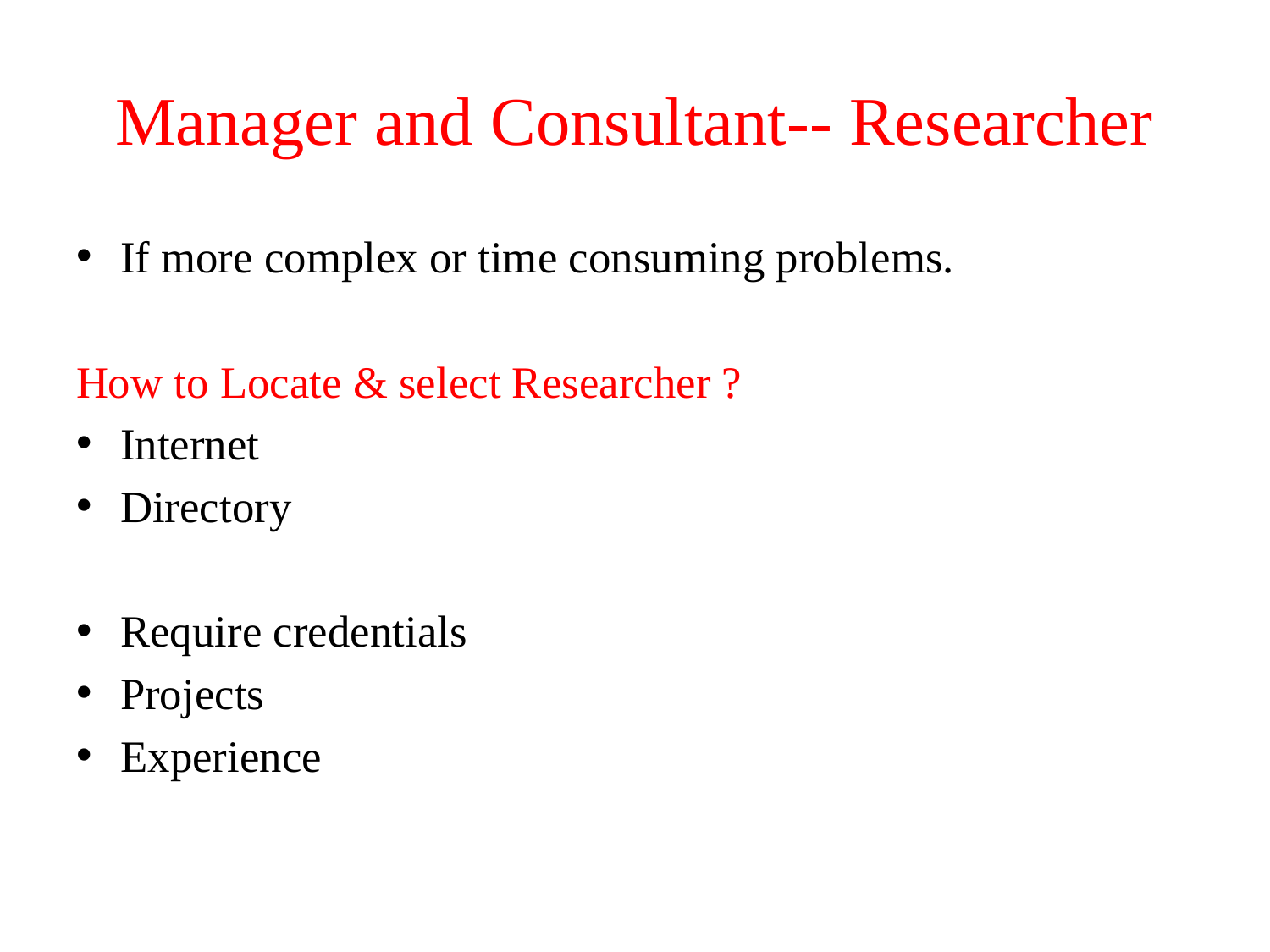

# Manager and Consultant-- Researcher
If more complex or time consuming problems.

How to Locate & select Researcher ?
Internet
Directory

Require credentials
Projects
Experience